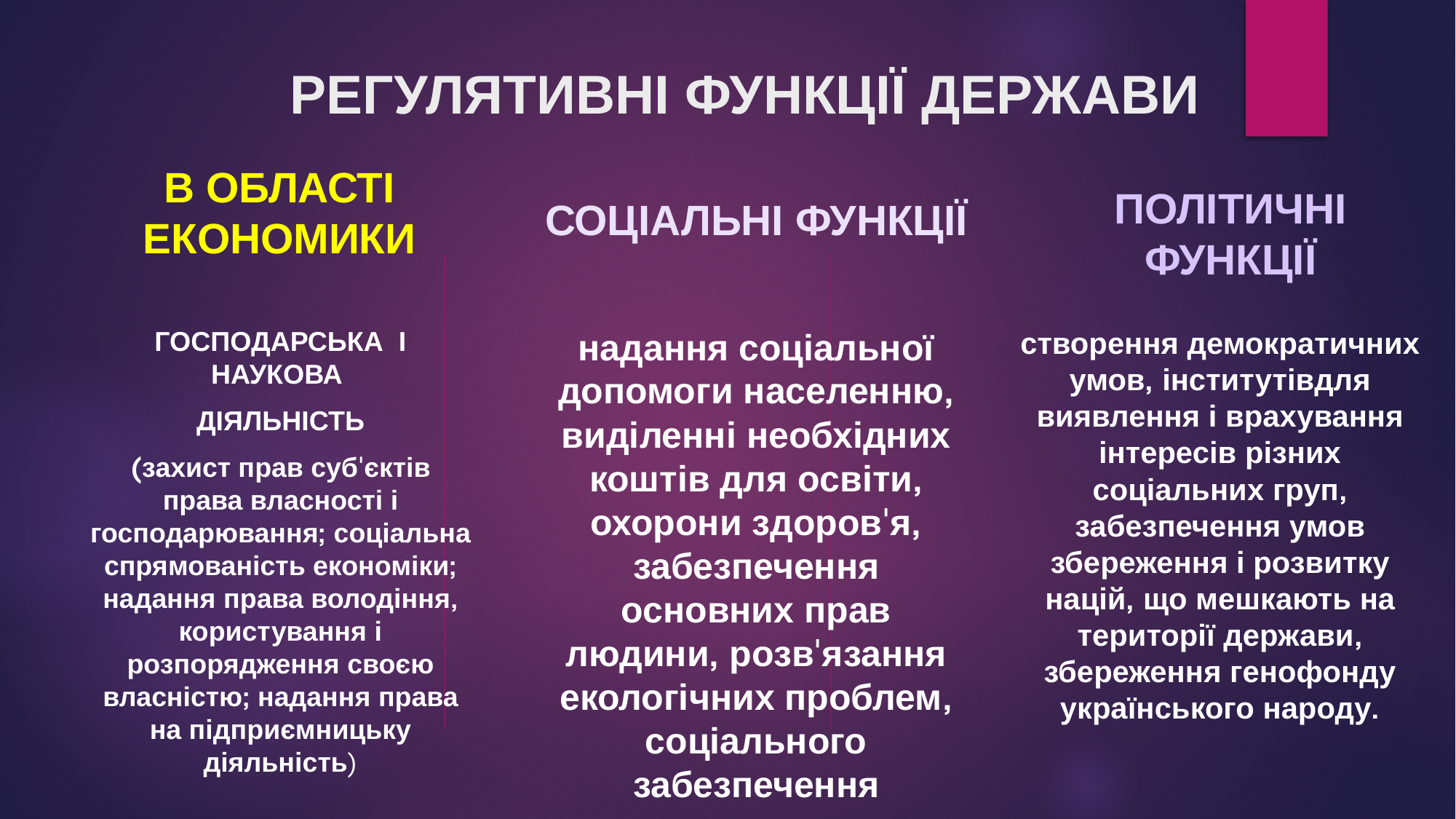

# РЕГУЛЯТИВНІ ФУНКЦІЇ ДЕРЖАВИ

В ОБЛАСТІ ЕКОНОМИКИ
СОЦІАЛЬНІ ФУНКЦІЇ
ПОЛІТИЧНІ ФУНКЦІЇ
ГОСПОДАРСЬКА  І НАУКОВА
ДІЯЛЬНІСТЬ
(захист прав суб'єктів права власності і господарювання; соціальна спрямованість економіки; надання права володіння, користування і розпорядження своєю власністю; надання права на підприємницьку діяльність)
надання соціальної допомоги населенню, виділенні необхідних коштів для освіти, охорони здоров'я, забезпечення основних прав людини, розв'язання екологічних проблем, соціального забезпечення населення, розвитку культури.
створення демократичних умов, інститутівдля виявлення і врахування інтересів різних соціальних груп, забезпечення умов збереження і розвитку націй, що мешкають на території держави, збереження генофонду українського народу.